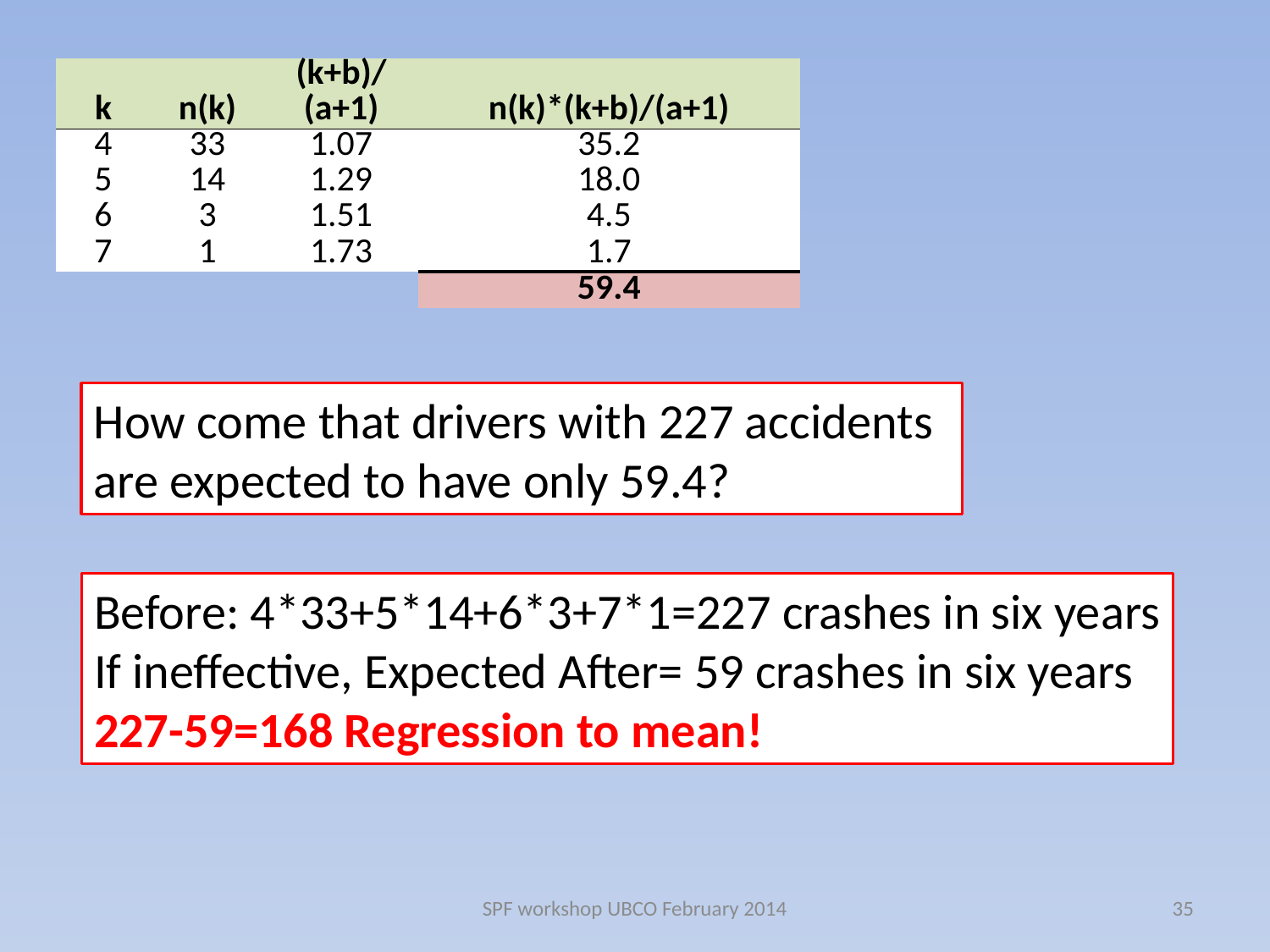

| k | n(k) | (k+b)/(a+1) | n(k)\*(k+b)/(a+1) |
| --- | --- | --- | --- |
| 4 | 33 | 1.07 | 35.2 |
| 5 | 14 | 1.29 | 18.0 |
| 6 | 3 | 1.51 | 4.5 |
| 7 | 1 | 1.73 | 1.7 |
|  |  |  | 59.4 |
How come that drivers with 227 accidents are expected to have only 59.4?
Before: 4*33+5*14+6*3+7*1=227 crashes in six years
If ineffective, Expected After= 59 crashes in six years
227-59=168 Regression to mean!
SPF workshop UBCO February 2014
35